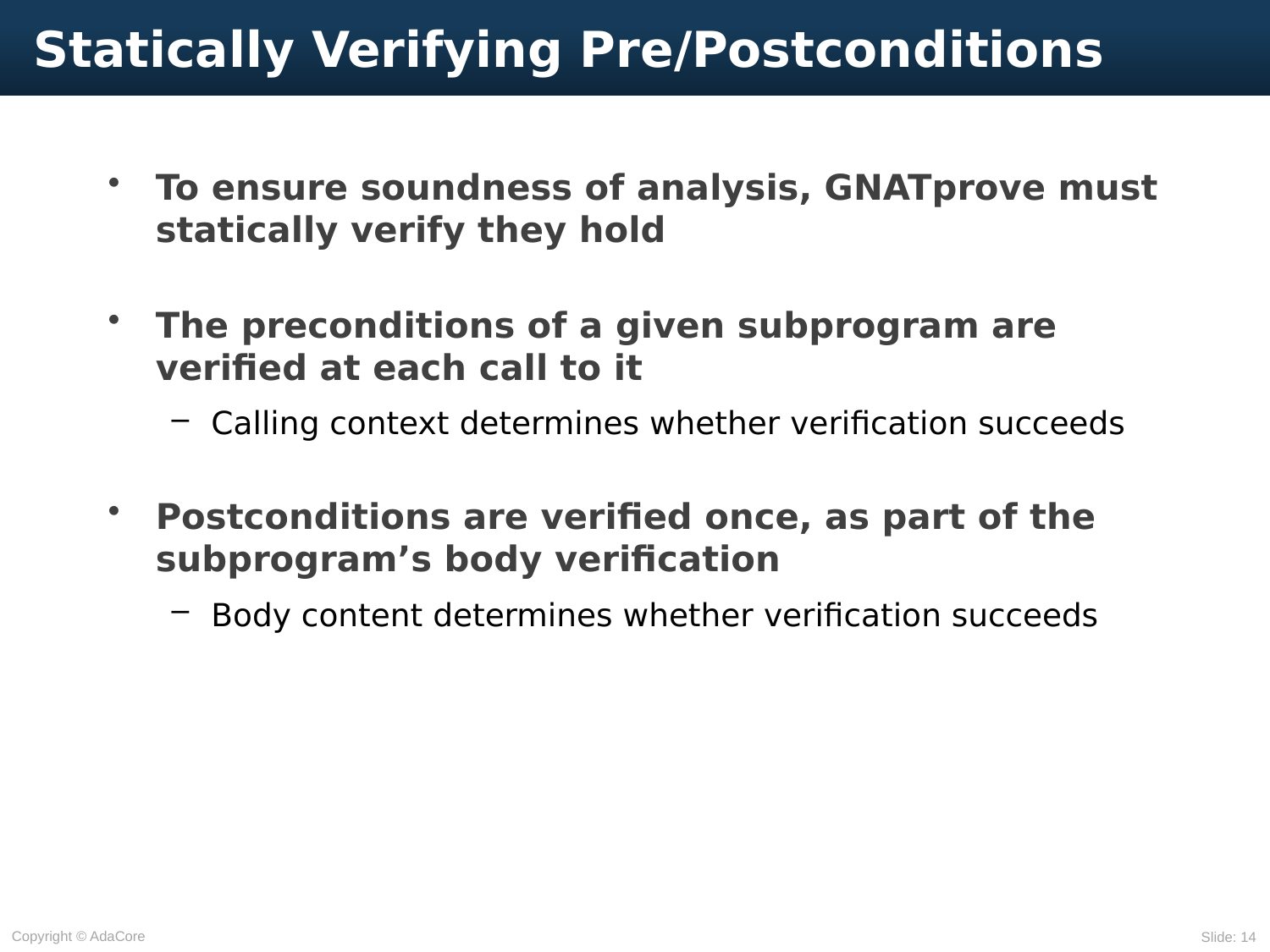

# Statically Verifying Pre/Postconditions
To ensure soundness of analysis, GNATprove must statically verify they hold
The preconditions of a given subprogram are verified at each call to it
Calling context determines whether verification succeeds
Postconditions are verified once, as part of the subprogram’s body verification
Body content determines whether verification succeeds